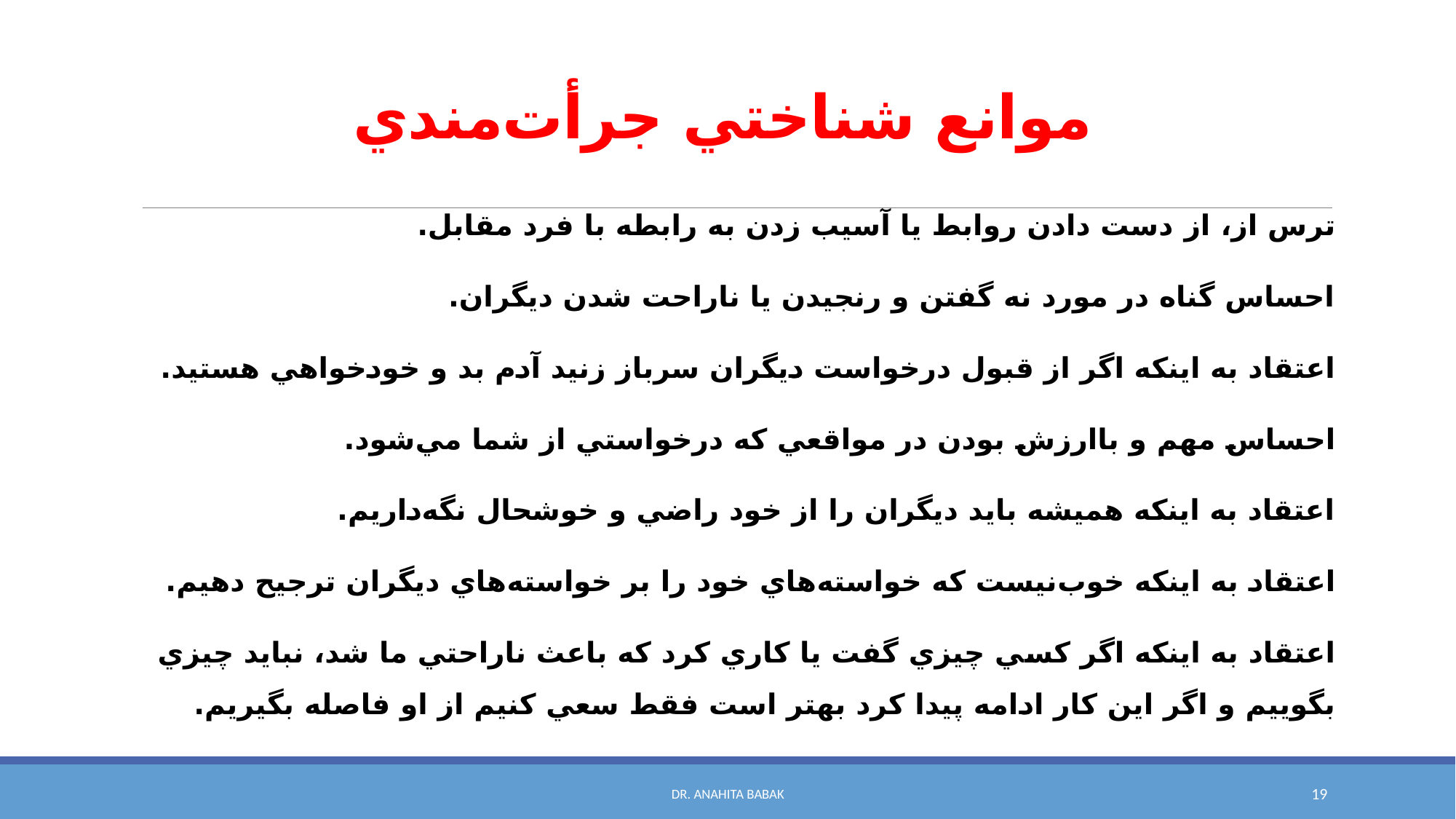

# موانع شناختي جرأت‌مندي
ترس از، از دست دادن روابط يا آسيب زدن به رابطه با فرد مقابل.
احساس گناه در مورد نه گفتن و رنجيدن يا ناراحت شدن ديگران.
اعتقاد به اينكه اگر از قبول درخواست ديگران سرباز زنيد آدم بد و خودخواهي هستيد.
احساس مهم و باارزش بودن در مواقعي كه درخواستي از شما مي‌شود.
اعتقاد به اينكه هميشه بايد ديگران را از خود راضي و خوشحال نگه‌داريم.
اعتقاد به اينكه خوب‌نيست كه خواسته‌هاي خود را بر خواسته‌هاي ديگران ترجيح دهيم.
اعتقاد به اينكه اگر كسي چيزي گفت يا كاري كرد كه باعث ناراحتي ما شد، نبايد چيزي بگوييم و اگر اين كار ادامه پيدا كرد بهتر است فقط سعي كنيم از او فاصله بگيريم.
Dr. Anahita Babak
19